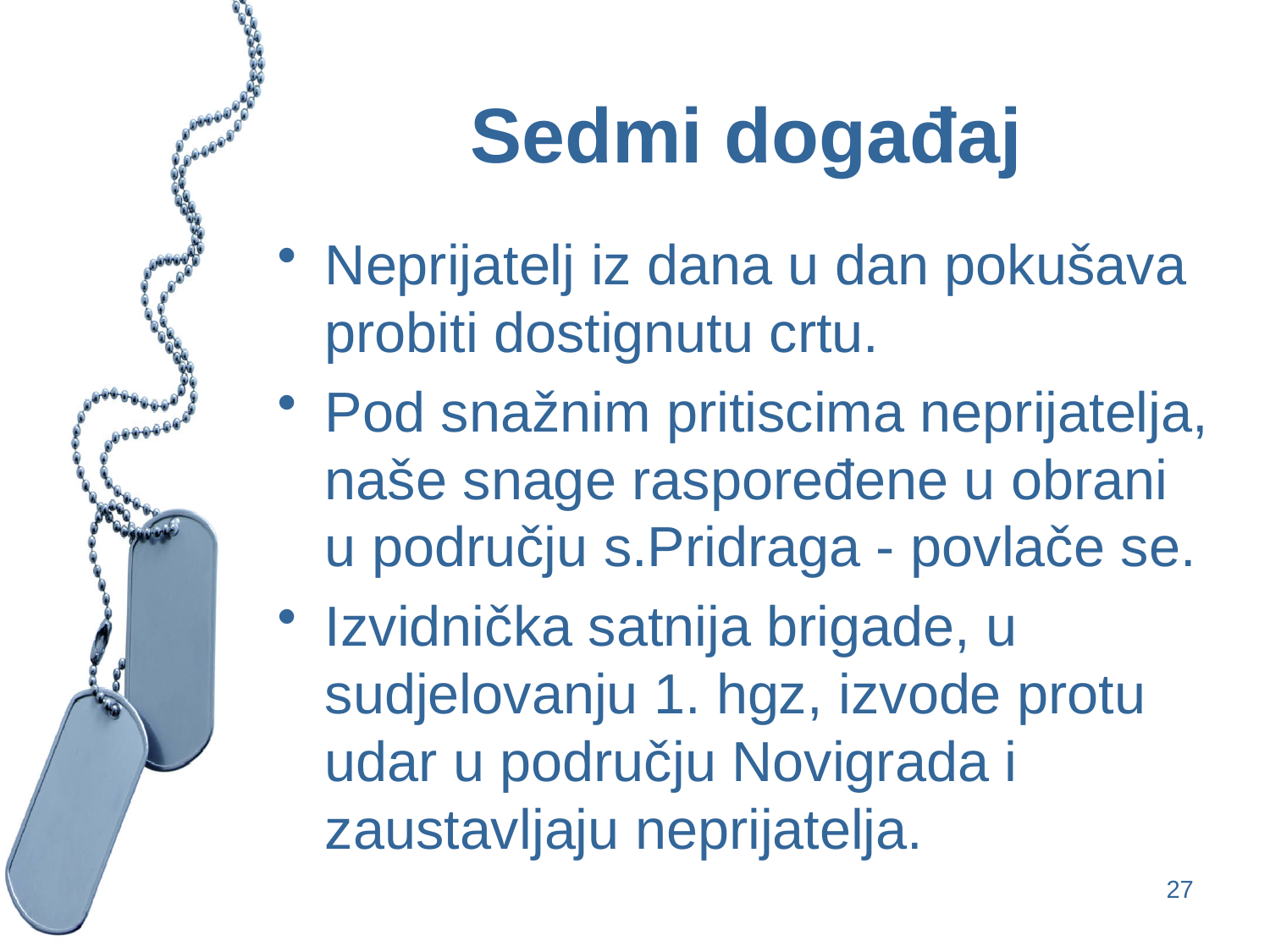

# Sedmi događaj
Neprijatelj iz dana u dan pokušava probiti dostignutu crtu.
Pod snažnim pritiscima neprijatelja, naše snage raspoređene u obrani u području s.Pridraga - povlače se.
Izvidnička satnija brigade, u sudjelovanju 1. hgz, izvode protu udar u području Novigrada i zaustavljaju neprijatelja.
27